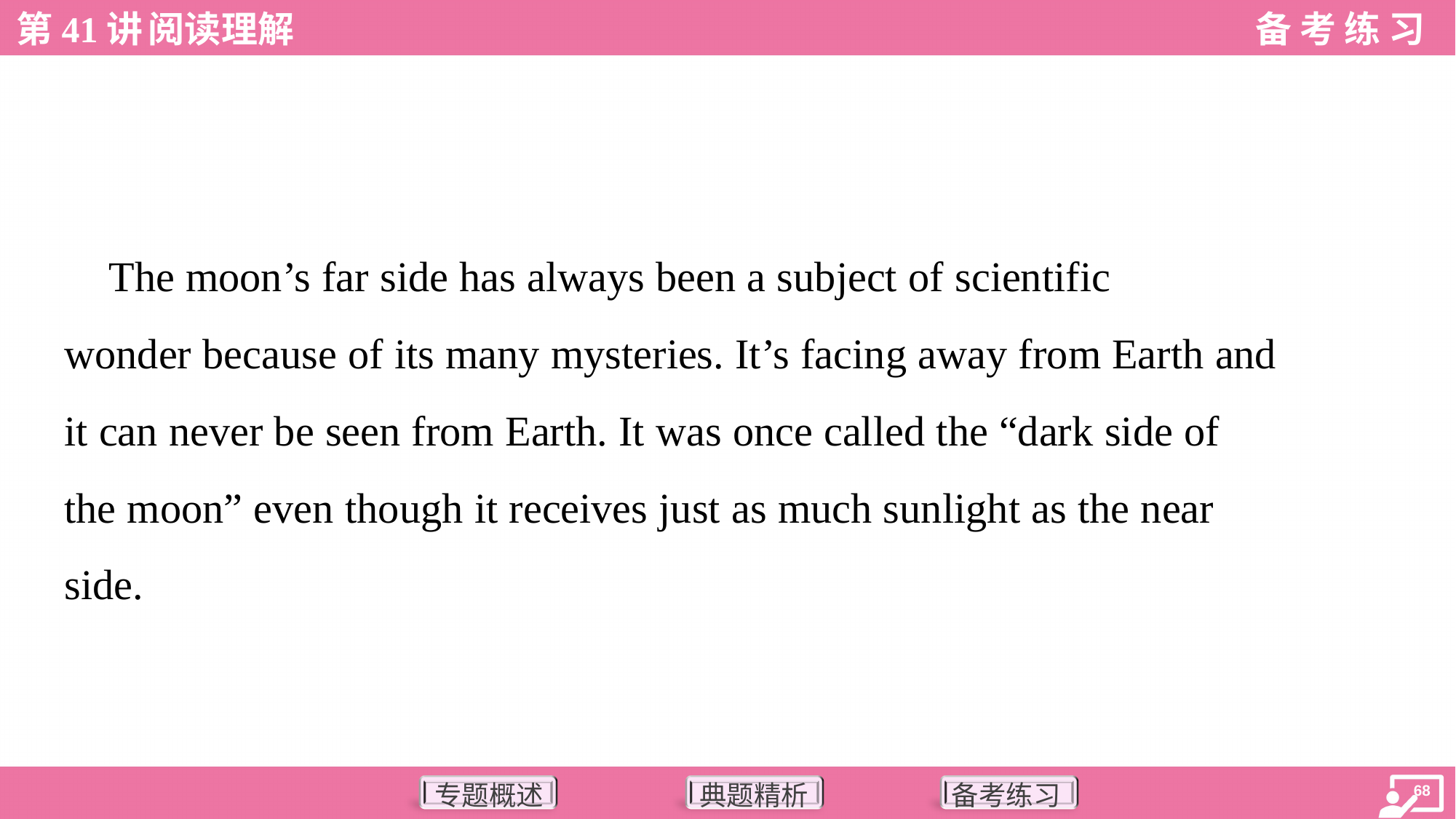

The moon’s far side has always been a subject of scientific
wonder because of its many mysteries. It’s facing away from Earth and
it can never be seen from Earth. It was once called the “dark side of
the moon” even though it receives just as much sunlight as the near
side.